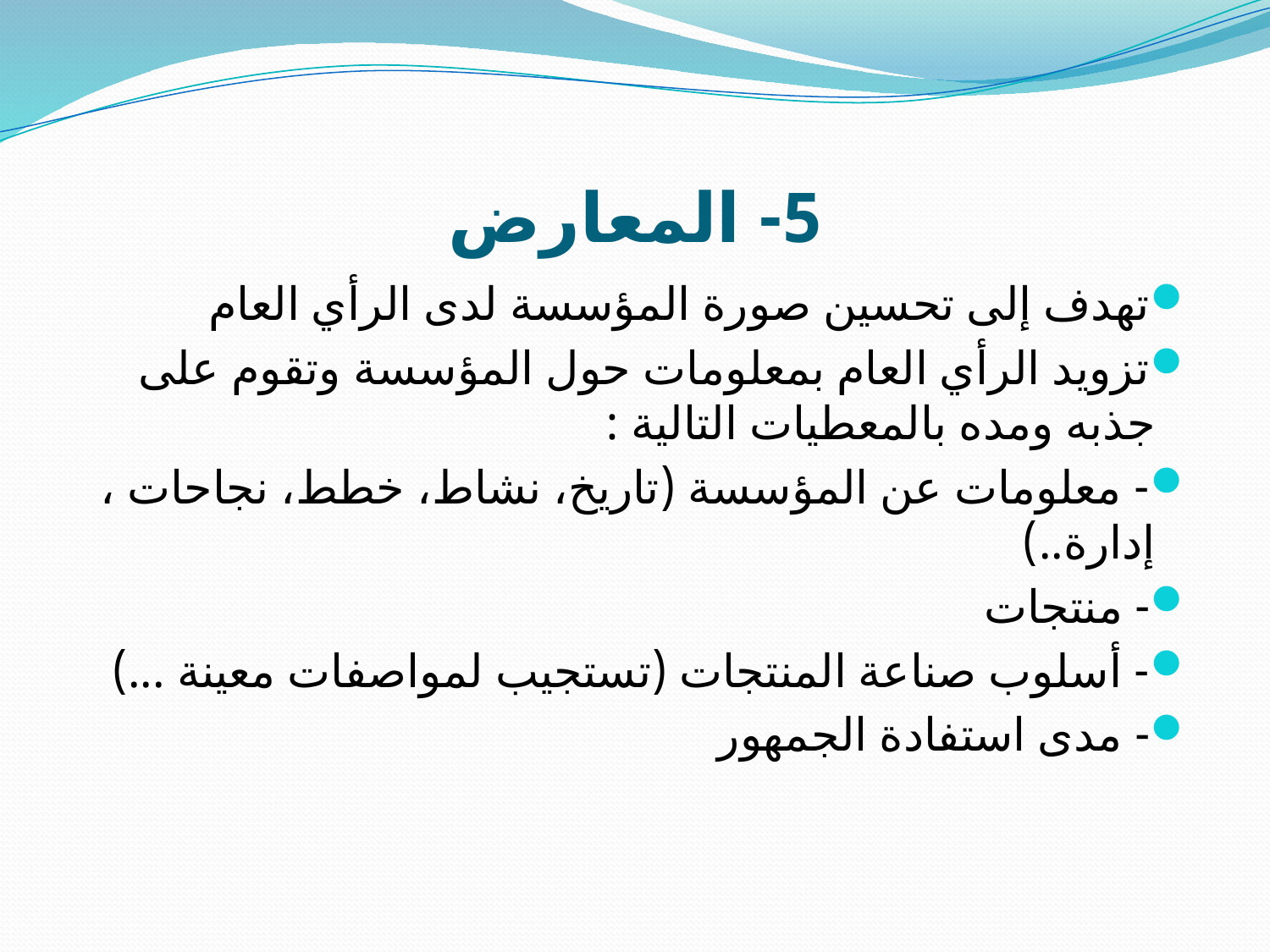

# 5- المعارض
تهدف إلى تحسين صورة المؤسسة لدى الرأي العام
تزويد الرأي العام بمعلومات حول المؤسسة وتقوم على جذبه ومده بالمعطيات التالية :
- معلومات عن المؤسسة (تاريخ، نشاط، خطط، نجاحات ، إدارة..)
- منتجات
- أسلوب صناعة المنتجات (تستجيب لمواصفات معينة ...)
- مدى استفادة الجمهور